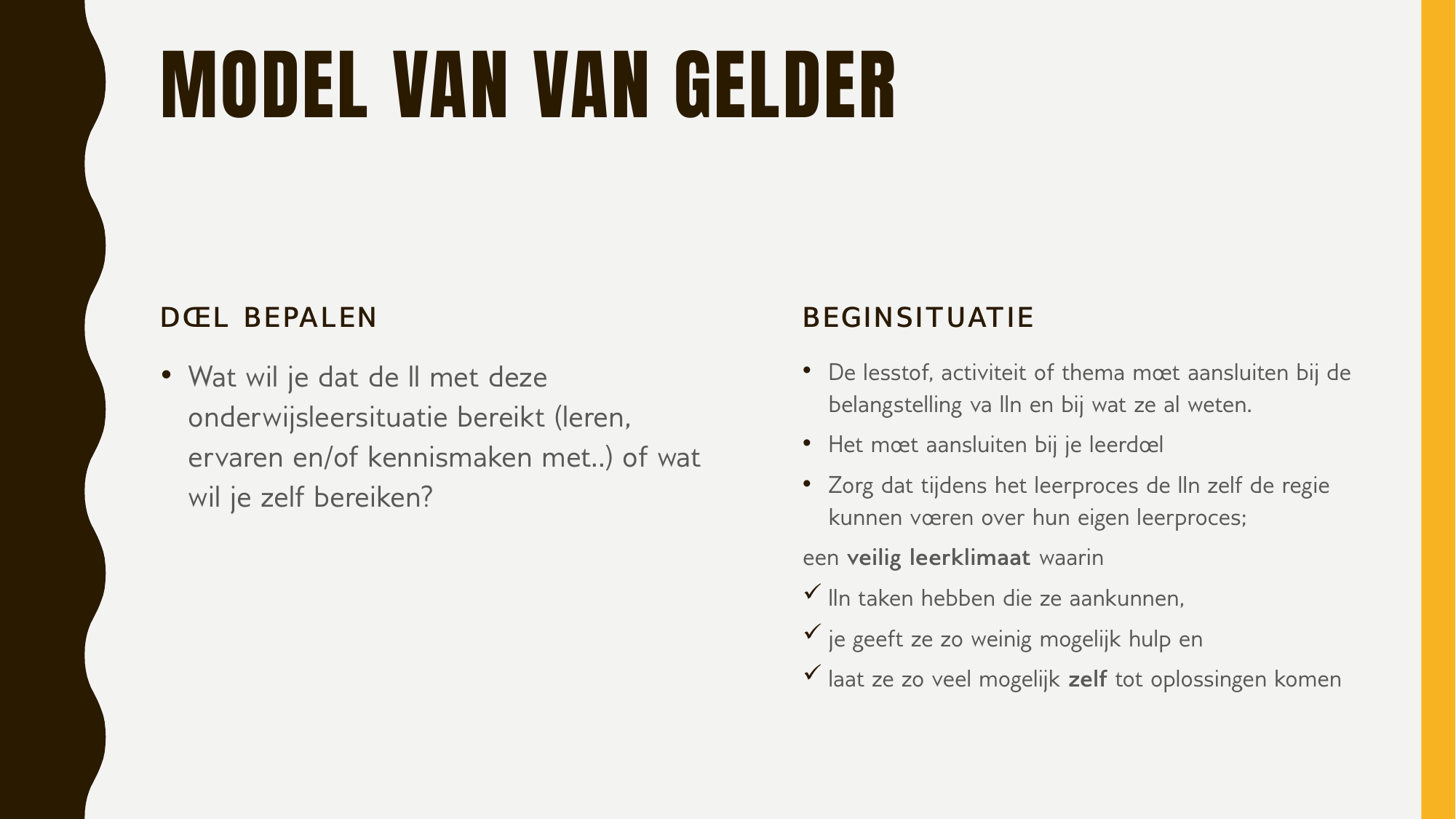

# Model van Van Gelder
Doel bepalen
beginsituatie
Wat wil je dat de ll met deze onderwijsleersituatie bereikt (leren, ervaren en/of kennismaken met..) of wat wil je zelf bereiken?

De lesstof, activiteit of thema moet aansluiten bij de belangstelling va lln en bij wat ze al weten.
Het moet aansluiten bij je leerdoel
Zorg dat tijdens het leerproces de lln zelf de regie kunnen voeren over hun eigen leerproces;
een veilig leerklimaat waarin
lln taken hebben die ze aankunnen,
je geeft ze zo weinig mogelijk hulp en
laat ze zo veel mogelijk zelf tot oplossingen komen